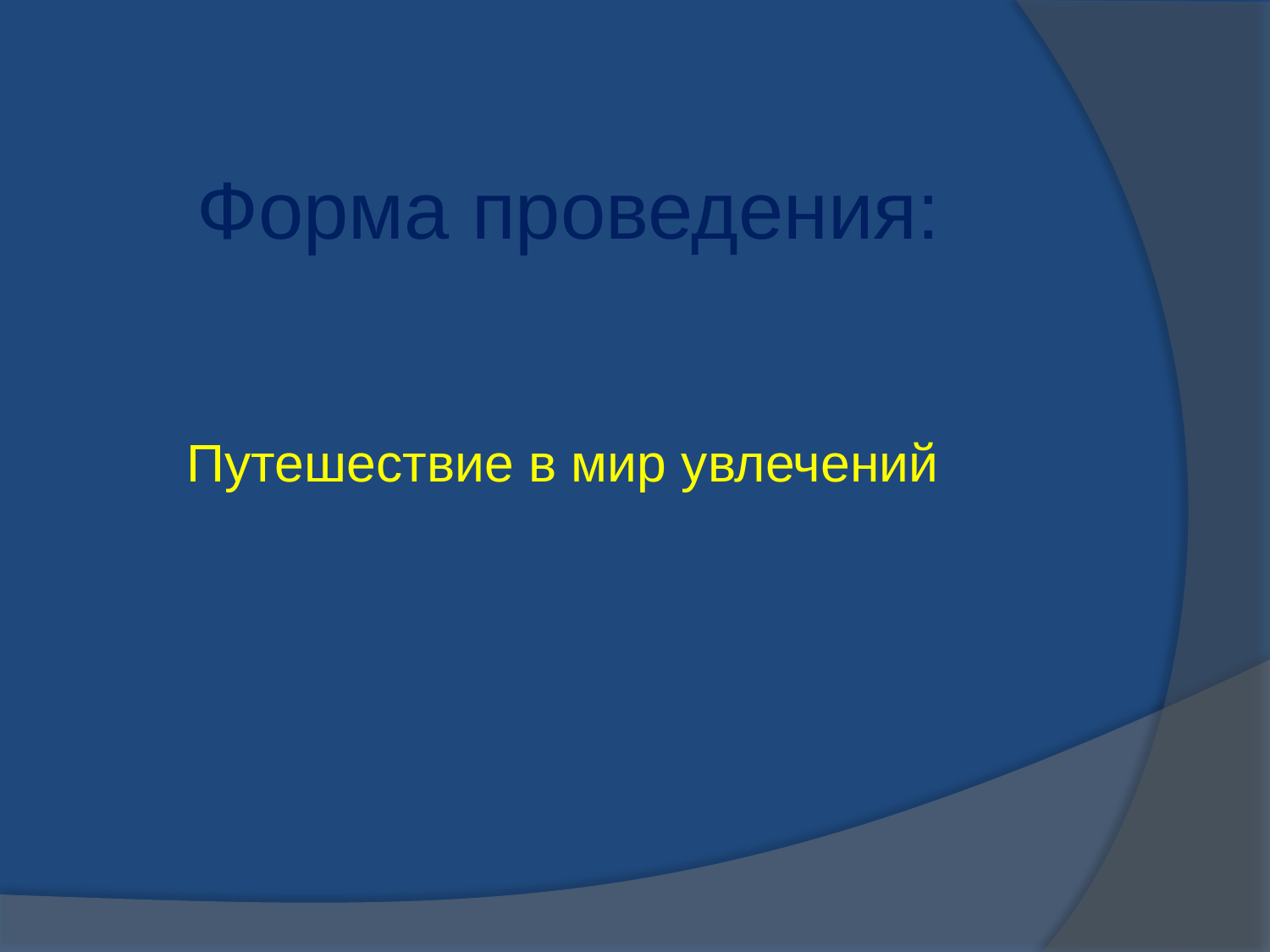

# Форма проведения:
Путешествие в мир увлечений